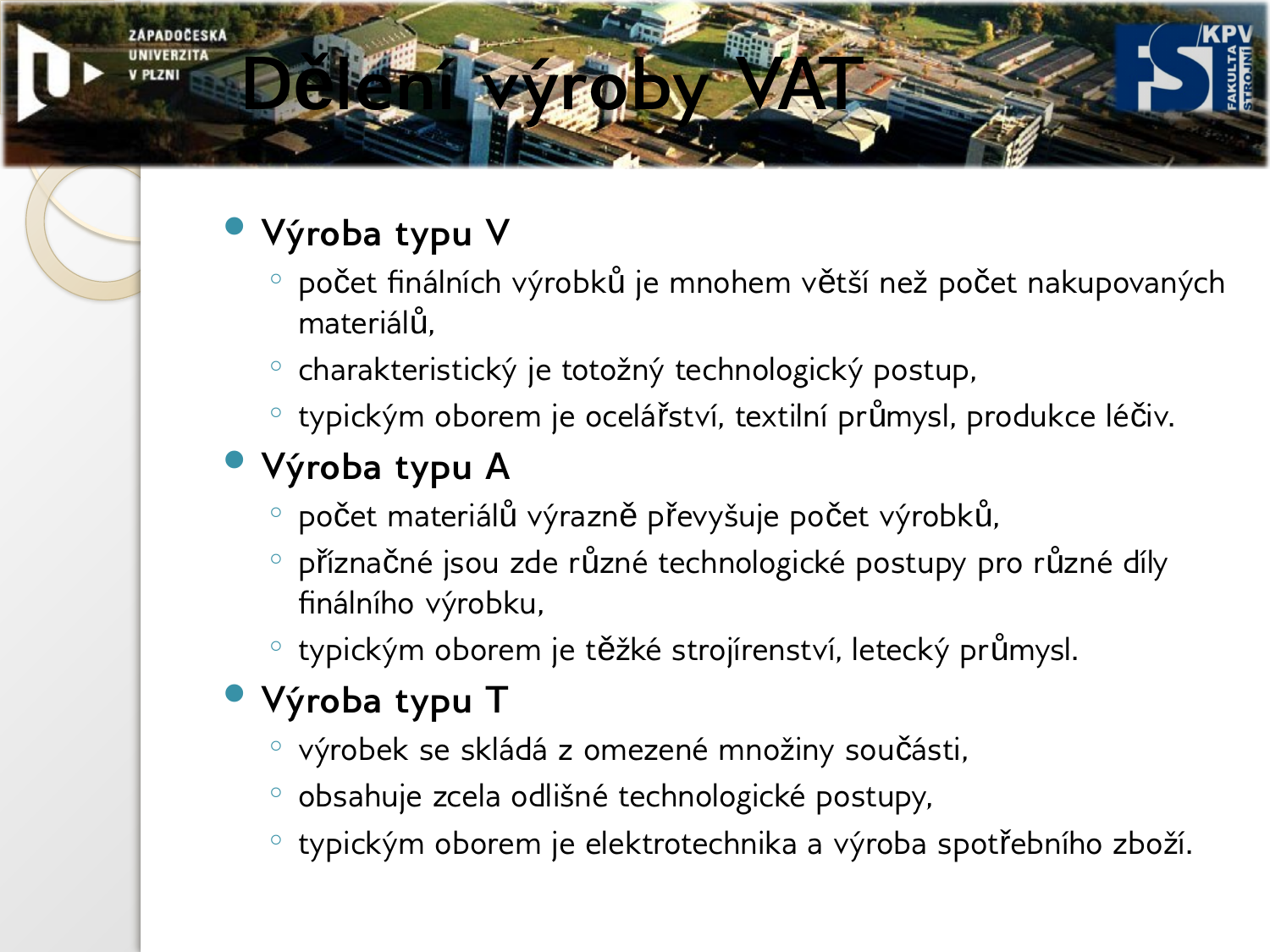

# Dělení výroby VAT
Výroba typu V
počet finálních výrobků je mnohem větší než počet nakupovaných materiálů,
charakteristický je totožný technologický postup,
typickým oborem je ocelářství, textilní průmysl, produkce léčiv.
Výroba typu A
počet materiálů výrazně převyšuje počet výrobků,
příznačné jsou zde různé technologické postupy pro různé díly finálního výrobku,
typickým oborem je těžké strojírenství, letecký průmysl.
Výroba typu T
výrobek se skládá z omezené množiny součásti,
obsahuje zcela odlišné technologické postupy,
typickým oborem je elektrotechnika a výroba spotřebního zboží.